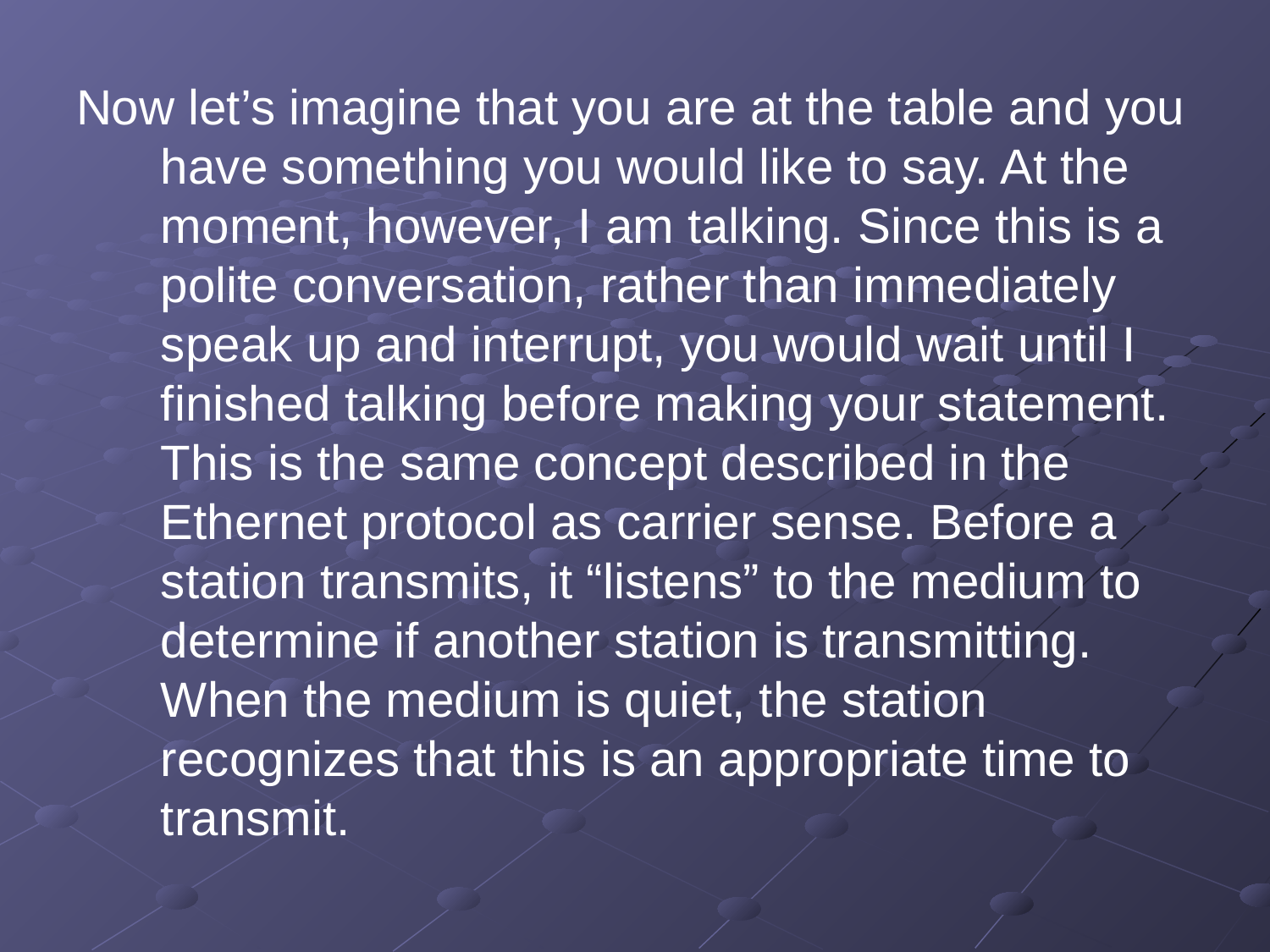

Now let’s imagine that you are at the table and you have something you would like to say. At the moment, however, I am talking. Since this is a polite conversation, rather than immediately speak up and interrupt, you would wait until I finished talking before making your statement. This is the same concept described in the Ethernet protocol as carrier sense. Before a station transmits, it “listens” to the medium to determine if another station is transmitting. When the medium is quiet, the station recognizes that this is an appropriate time to transmit.